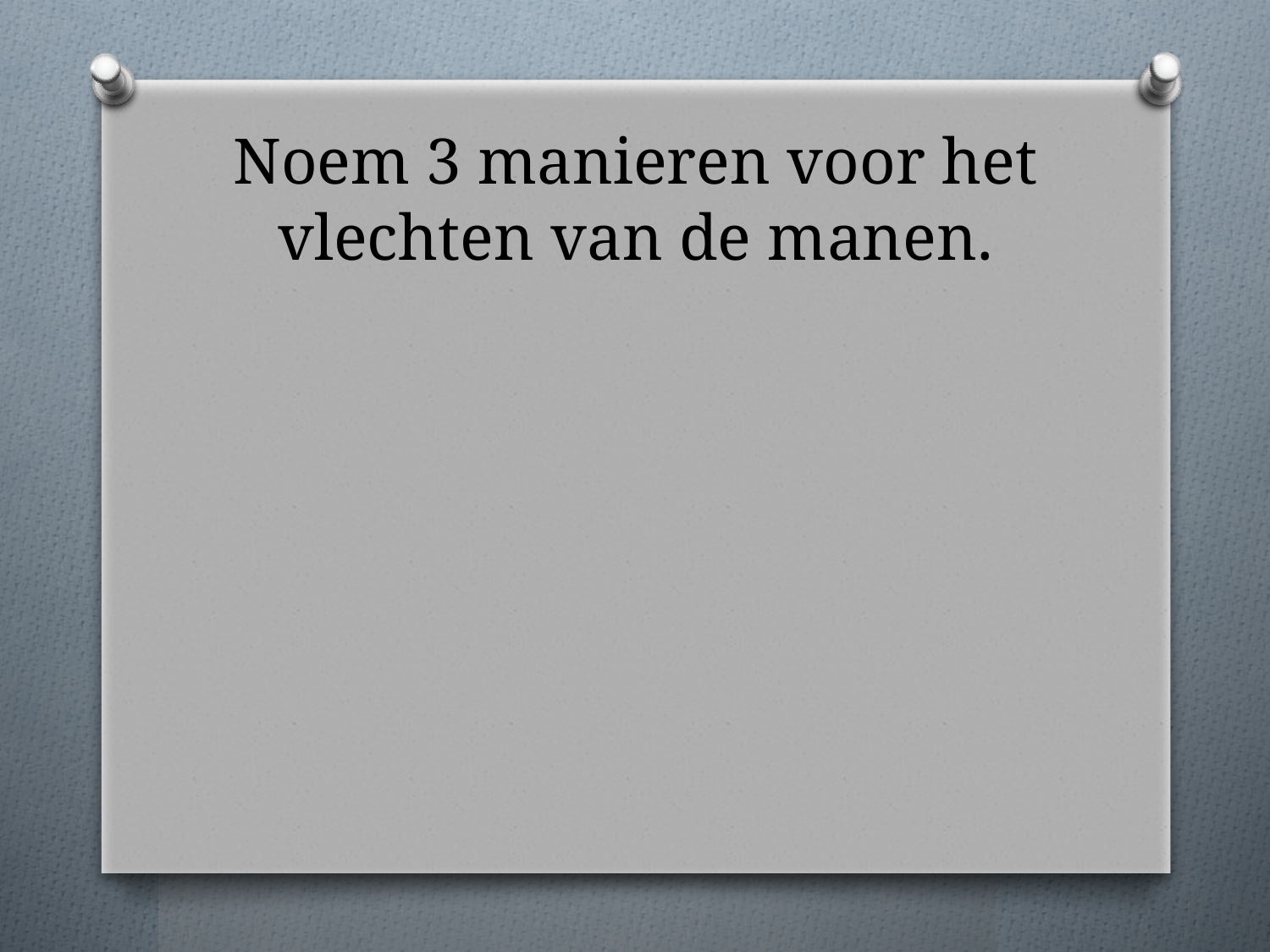

# Noem 3 manieren voor het vlechten van de manen.